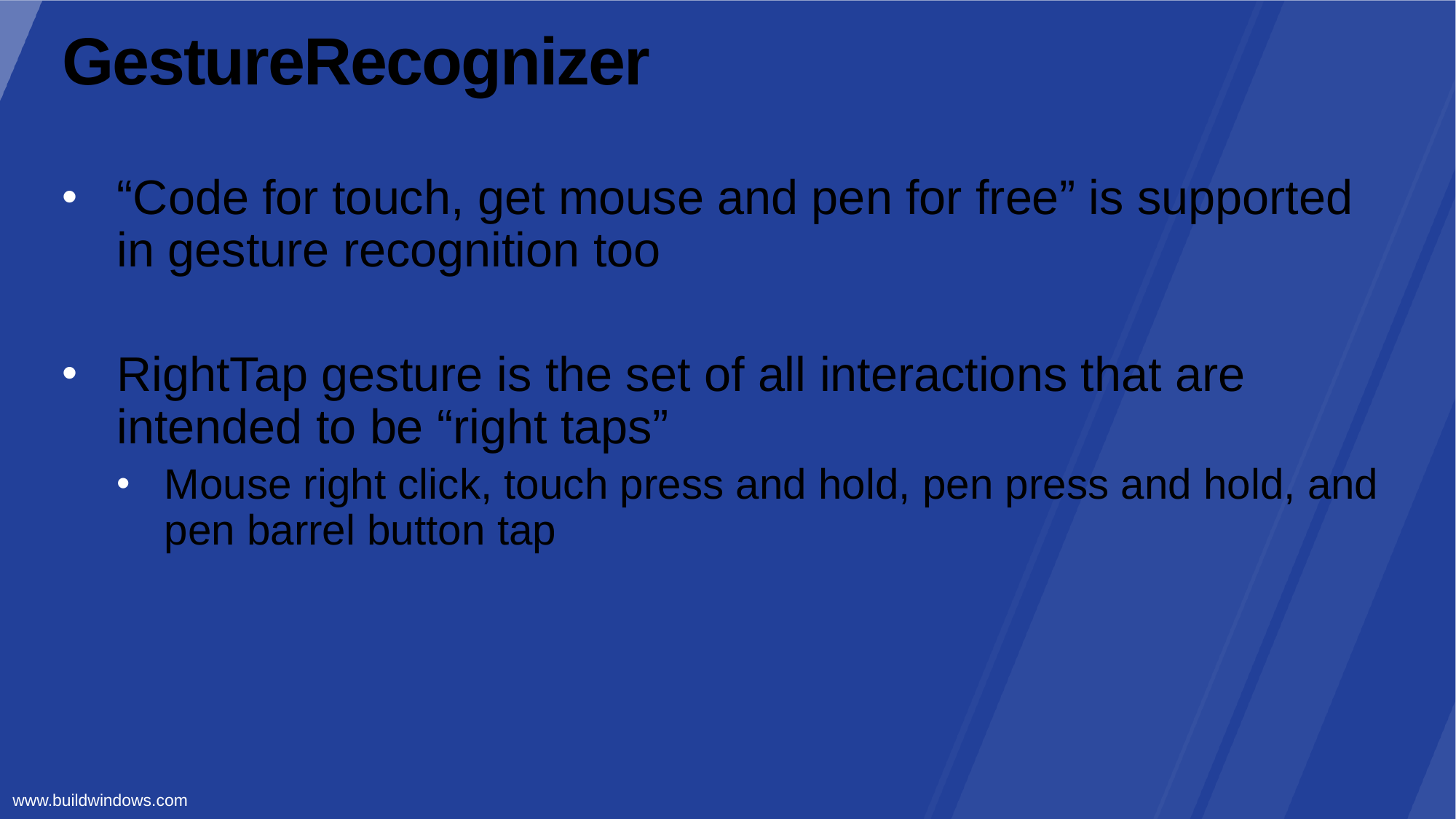

# GestureRecognizer
“Code for touch, get mouse and pen for free” is supported in gesture recognition too

RightTap gesture is the set of all interactions that are intended to be “right taps”
Mouse right click, touch press and hold, pen press and hold, and pen barrel button tap